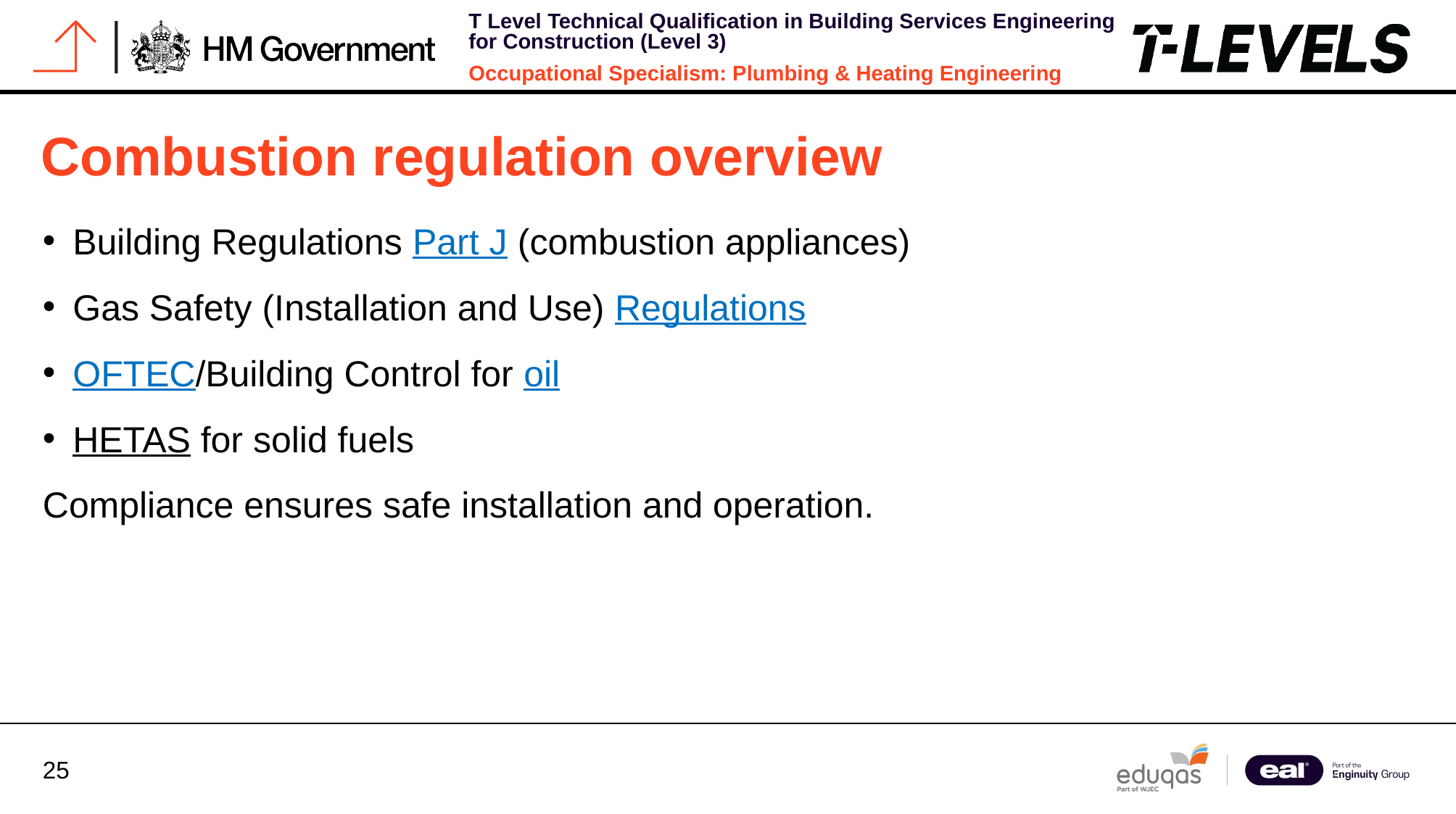

# Combustion regulation overview
Building Regulations Part J (combustion appliances)
Gas Safety (Installation and Use) Regulations
OFTEC/Building Control for oil
HETAS for solid fuels
Compliance ensures safe installation and operation.